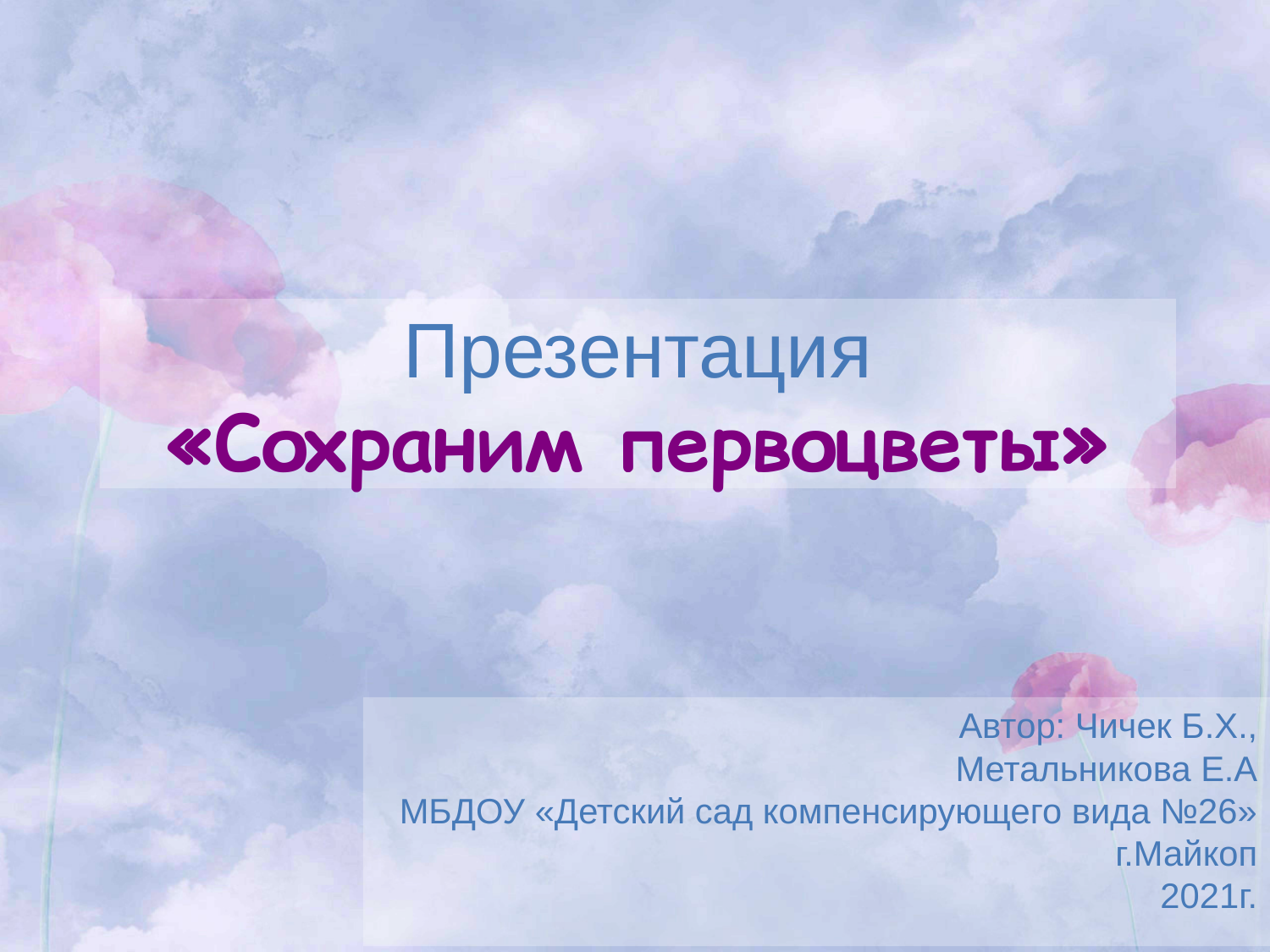

# Презентация
«Сохраним первоцветы»
Автор: Чичек Б.Х.,
Метальникова Е.А
 МБДОУ «Детский сад компенсирующего вида №26»
г.Майкоп
2021г.